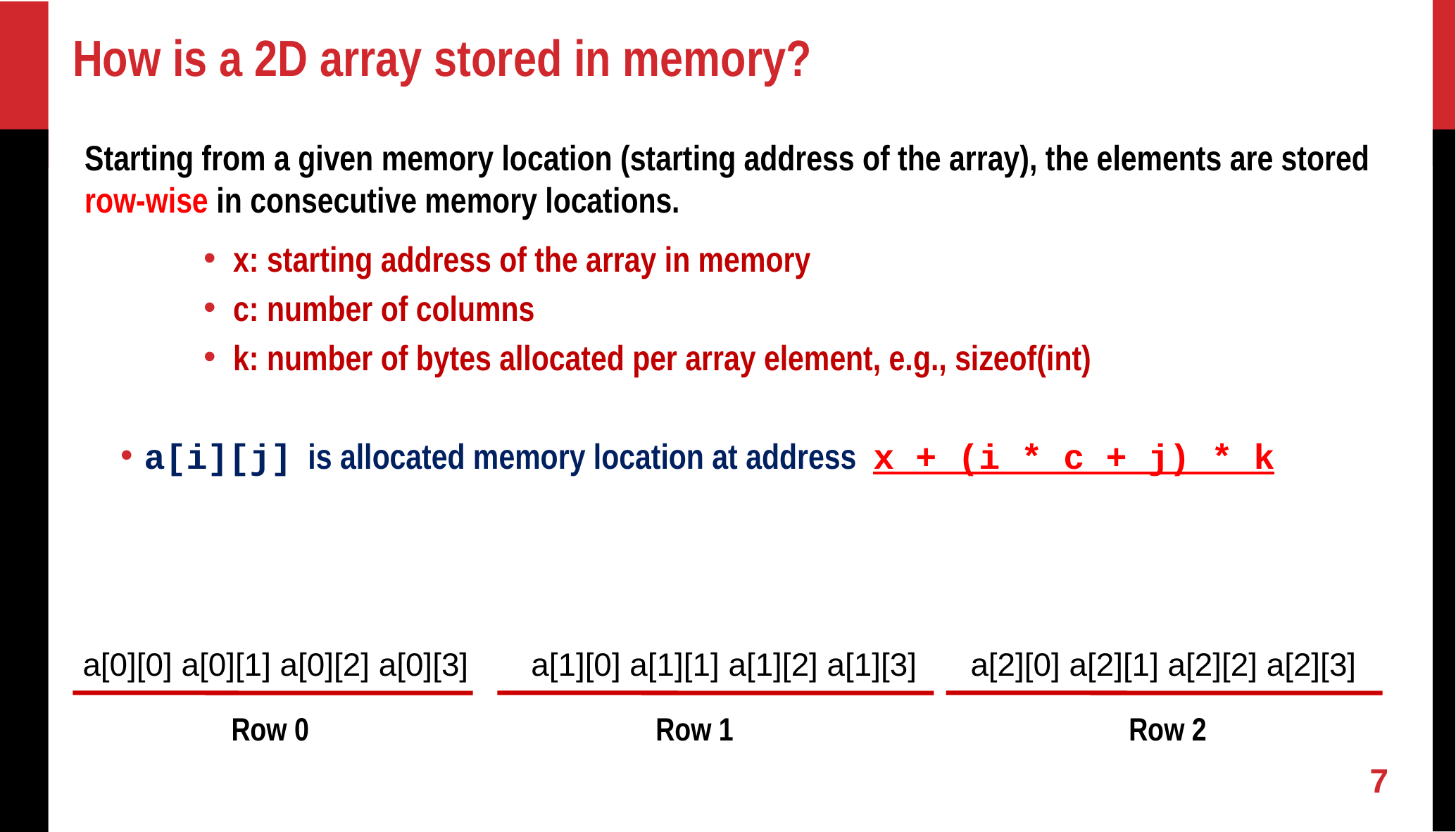

How is a 2D array stored in memory?
Starting from a given memory location (starting address of the array), the elements are stored row-wise in consecutive memory locations.
x: starting address of the array in memory
c: number of columns
k: number of bytes allocated per array element, e.g., sizeof(int)

a[i][j]  is allocated memory location at address  x + (i * c + j) * k

 a[0][0] a[0][1] a[0][2] a[0][3]       a[1][0] a[1][1] a[1][2] a[1][3]      a[2][0] a[2][1] a[2][2] a[2][3]

Row 0
Row 1
Row 2
7